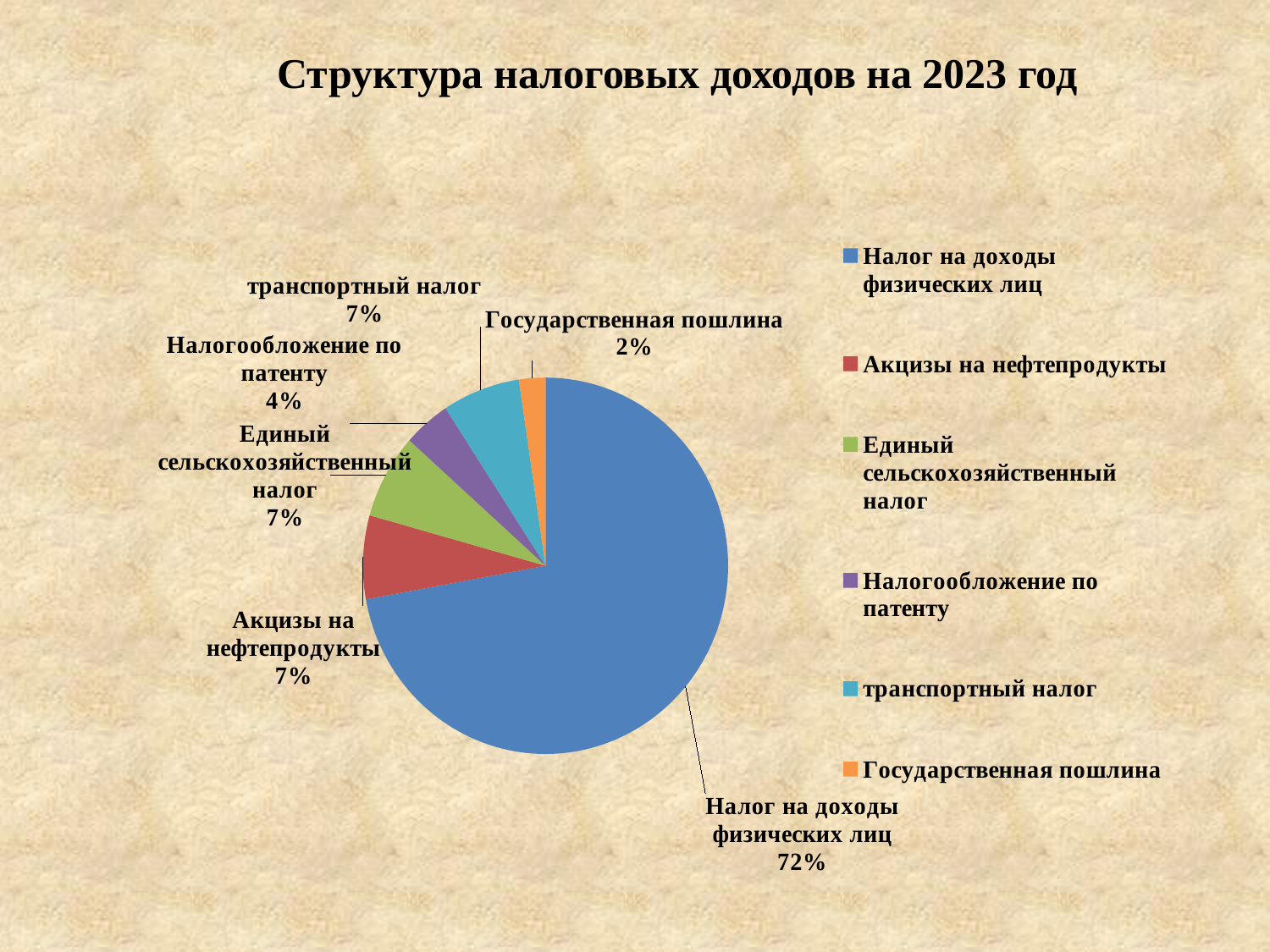

Структура налоговых доходов на 2023 год

### Chart

| Category |
|---|

### Chart

| Category | План на 2023 год  |
|---|---|
| Налог на доходы физических лиц | 189810.6 |
| Акцизы на нефтепродукты | 18901.59999999995 |
| Единый сельскохозяйственный налог | 19158.7 |
| Налогообложение по патенту | 10960.0 |
| транспортный налог | 18125.0 |
| Государственная пошлина | 6150.0 |